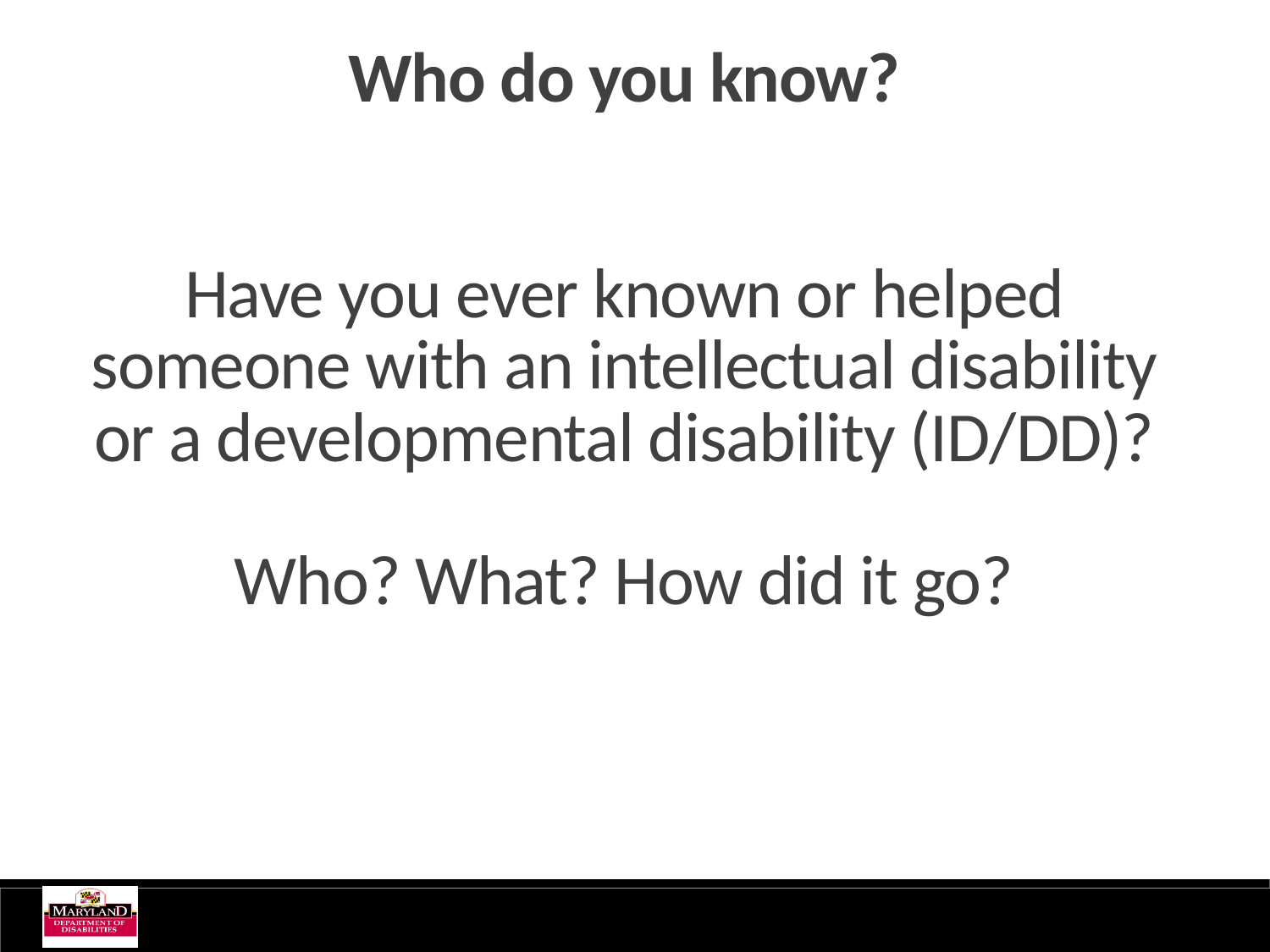

Who do you know?
Have you ever known or helped someone with an intellectual disability or a developmental disability (ID/DD)?
Who? What? How did it go?